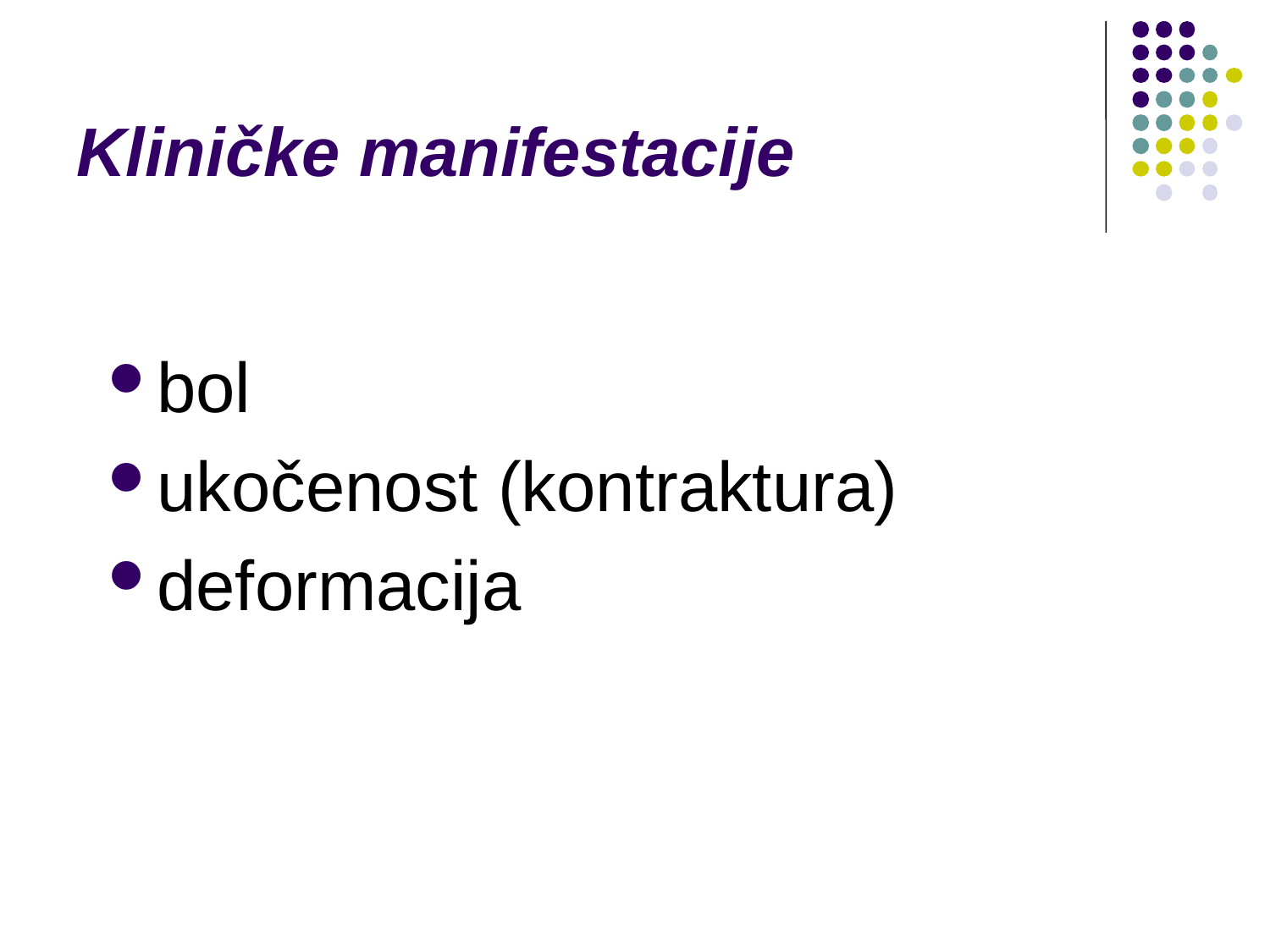

# Kliničke manifestacije
bol
ukočenost (kontraktura)
deformacija